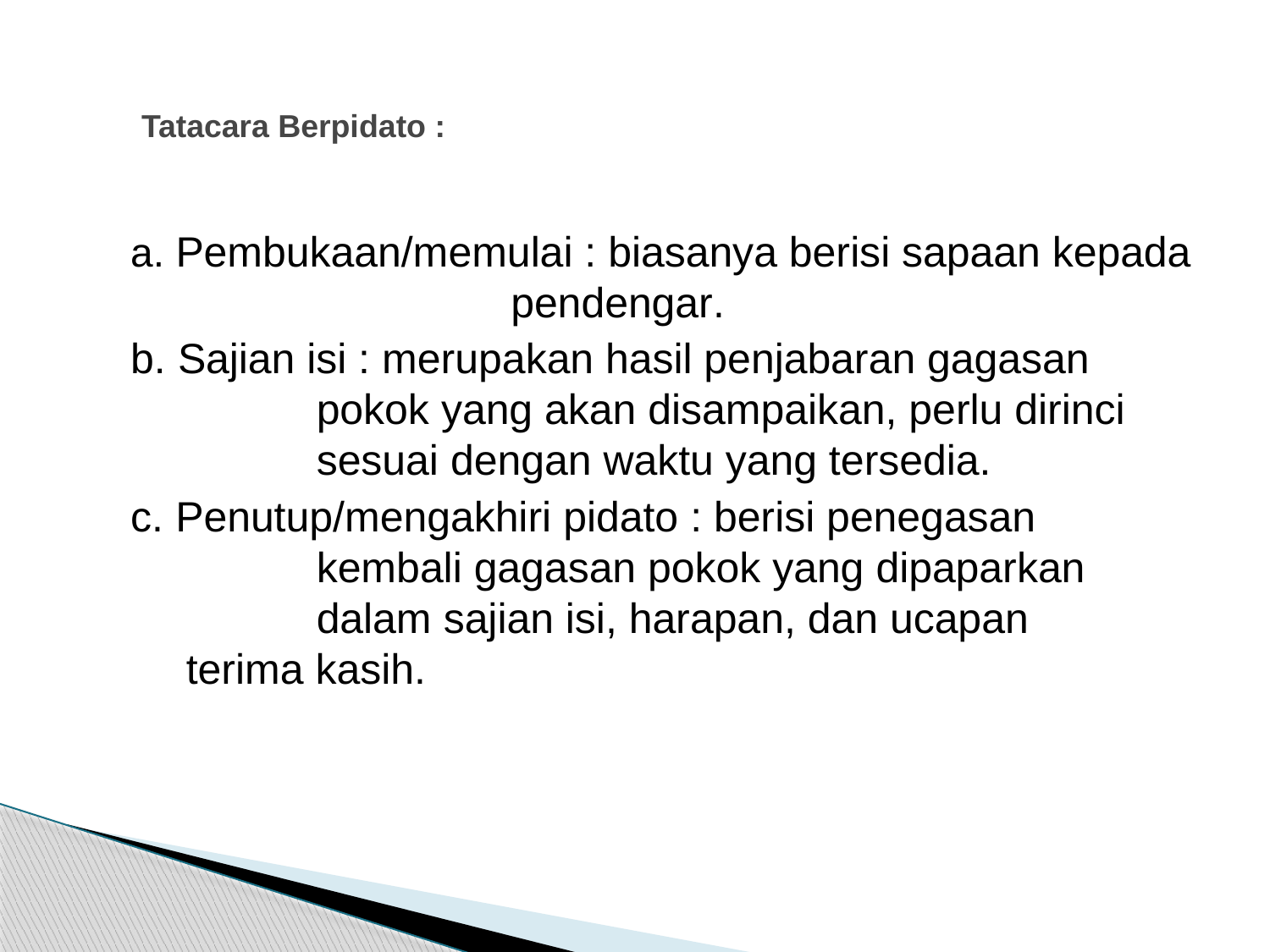

# Tatacara Berpidato :
a. Pembukaan/memulai : biasanya berisi sapaan kepada 	                pendengar.
b. Sajian isi : merupakan hasil penjabaran gagasan 	               pokok yang akan disampaikan, perlu dirinci 	               sesuai dengan waktu yang tersedia.
c. Penutup/mengakhiri pidato : berisi penegasan 	 	               kembali gagasan pokok yang dipaparkan 	               dalam sajian isi, harapan, dan ucapan 	               terima kasih.